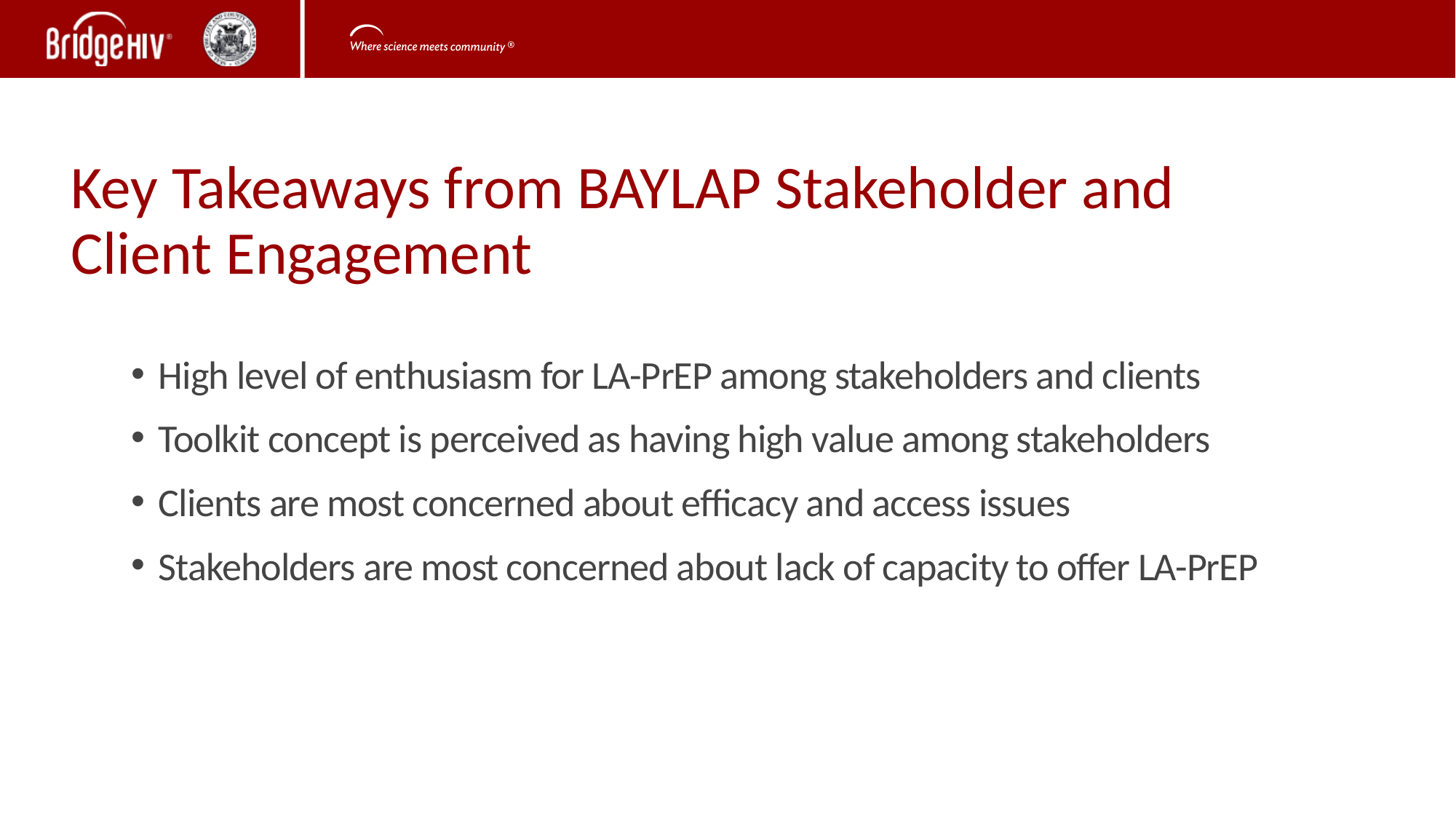

Key Takeaways from BAYLAP Stakeholder and Client Engagement
High level of enthusiasm for LA-PrEP among stakeholders and clients
Toolkit concept is perceived as having high value among stakeholders
Clients are most concerned about efficacy and access issues
Stakeholders are most concerned about lack of capacity to offer LA-PrEP